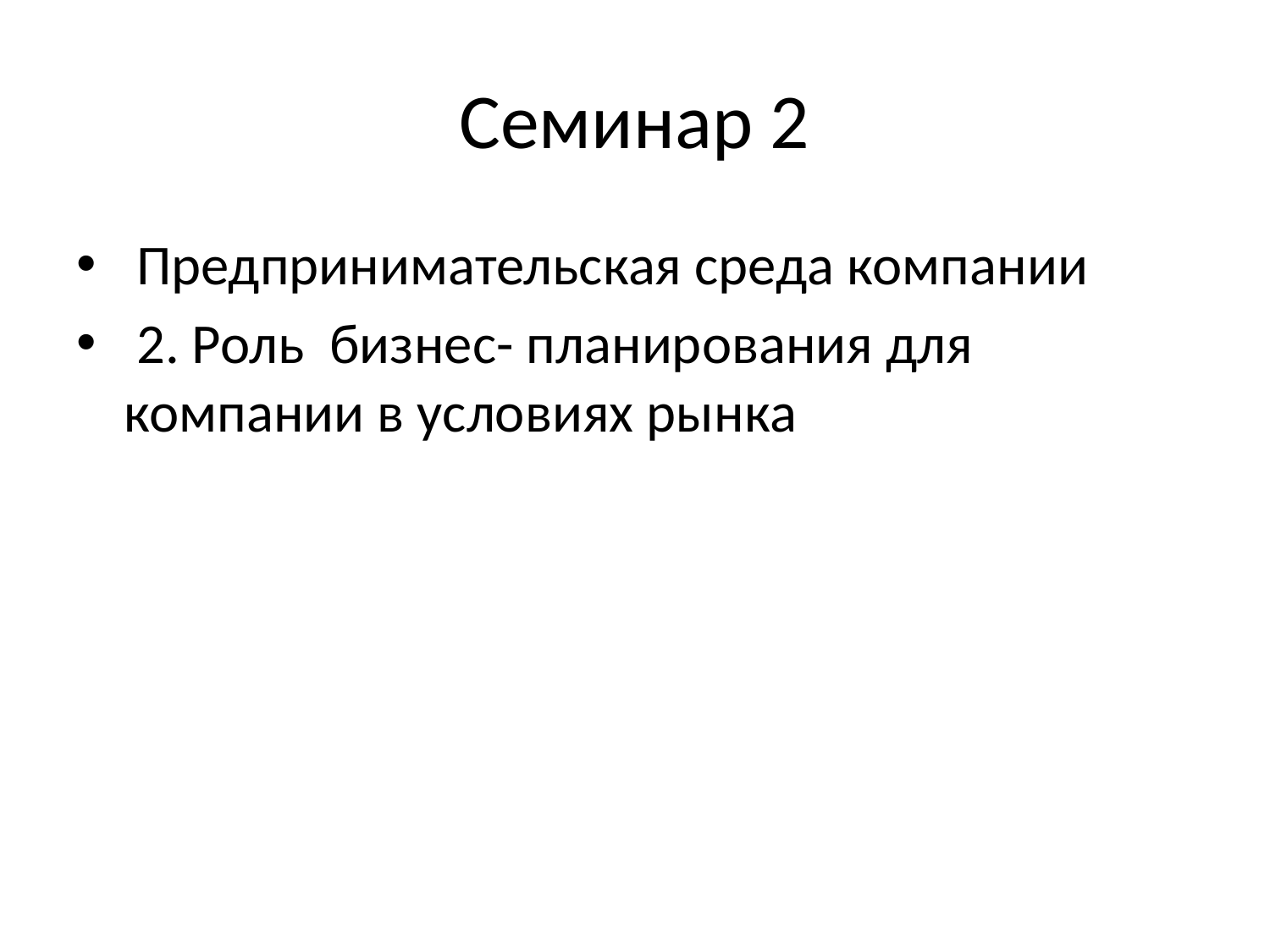

# Семинар 2
 Предпринимательская среда компании
 2. Роль  бизнес- планирования для  компании в условиях рынка